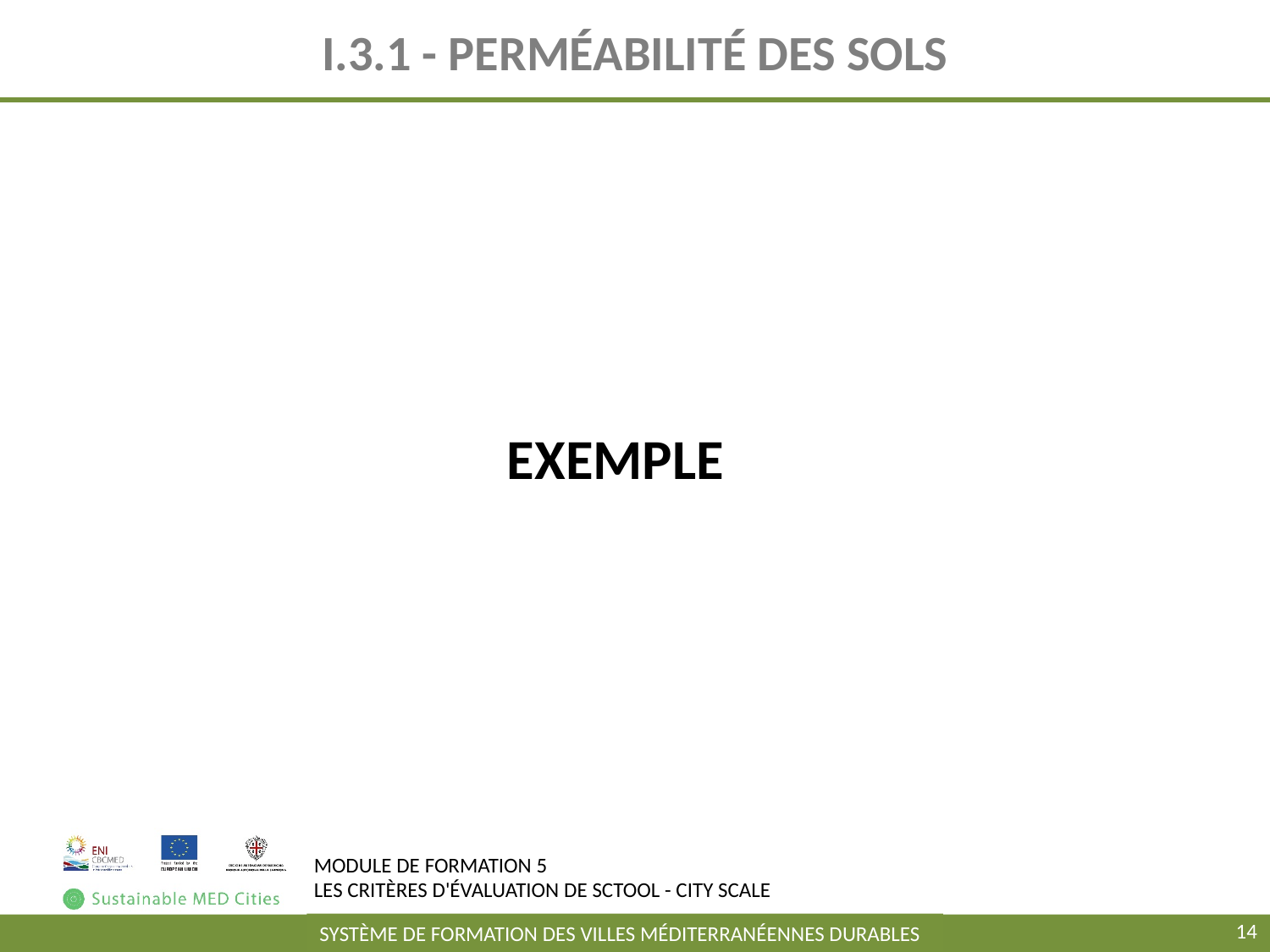

# I.3.1 - PERMÉABILITÉ DES SOLS

EXEMPLE

14
SYSTÈME DE FORMATION DES VILLES MÉDITERRANÉENNES DURABLES